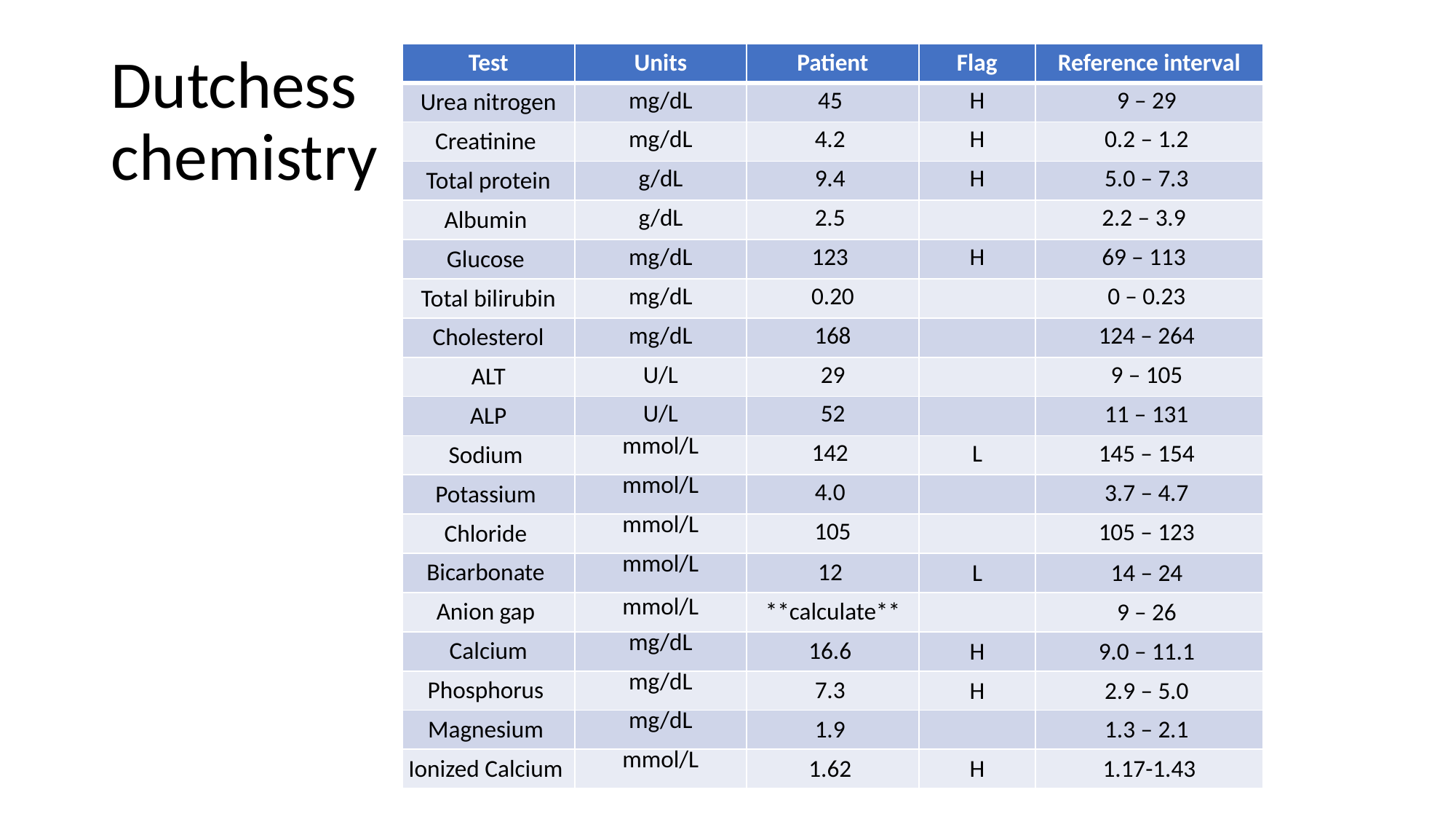

# Dutchess chemistry
| Test | Units | Patient | Flag | Reference interval |
| --- | --- | --- | --- | --- |
| Urea nitrogen | mg/dL | 45 | H | 9 – 29 |
| Creatinine | mg/dL | 4.2 | H | 0.2 – 1.2 |
| Total protein | g/dL | 9.4 | H | 5.0 – 7.3 |
| Albumin | g/dL | 2.5 |  | 2.2 – 3.9 |
| Glucose | mg/dL | 123 | H | 69 – 113 |
| Total bilirubin | mg/dL | 0.20 |  | 0 – 0.23 |
| Cholesterol | mg/dL | 168 |  | 124 – 264 |
| ALT | U/L | 29 |  | 9 – 105 |
| ALP | U/L | 52 |  | 11 – 131 |
| Sodium | mmol/L | 142 | L | 145 – 154 |
| Potassium | mmol/L | 4.0 |  | 3.7 – 4.7 |
| Chloride | mmol/L | 105 |  | 105 – 123 |
| Bicarbonate | mmol/L | 12 | L | 14 – 24 |
| Anion gap | mmol/L | \*\*calculate\*\* |  | 9 – 26 |
| Calcium | mg/dL | 16.6 | H | 9.0 – 11.1 |
| Phosphorus | mg/dL | 7.3 | H | 2.9 – 5.0 |
| Magnesium | mg/dL | 1.9 |  | 1.3 – 2.1 |
| Ionized Calcium | mmol/L | 1.62 | H | 1.17-1.43 |